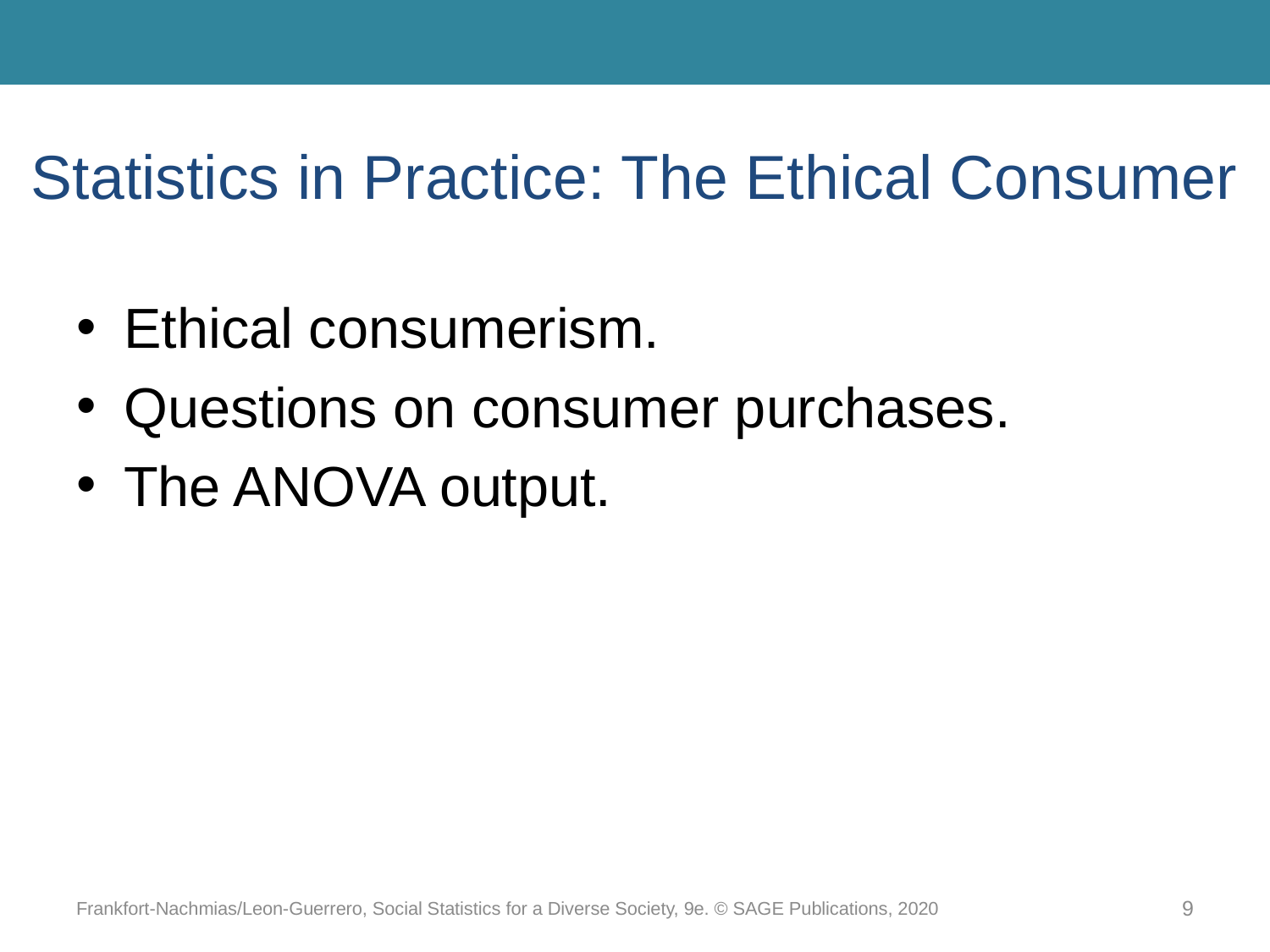

# Statistics in Practice: The Ethical Consumer
Ethical consumerism.
Questions on consumer purchases.
The ANOVA output.

Frankfort-Nachmias/Leon-Guerrero, Social Statistics for a Diverse Society, 9e. © SAGE Publications, 2020
9